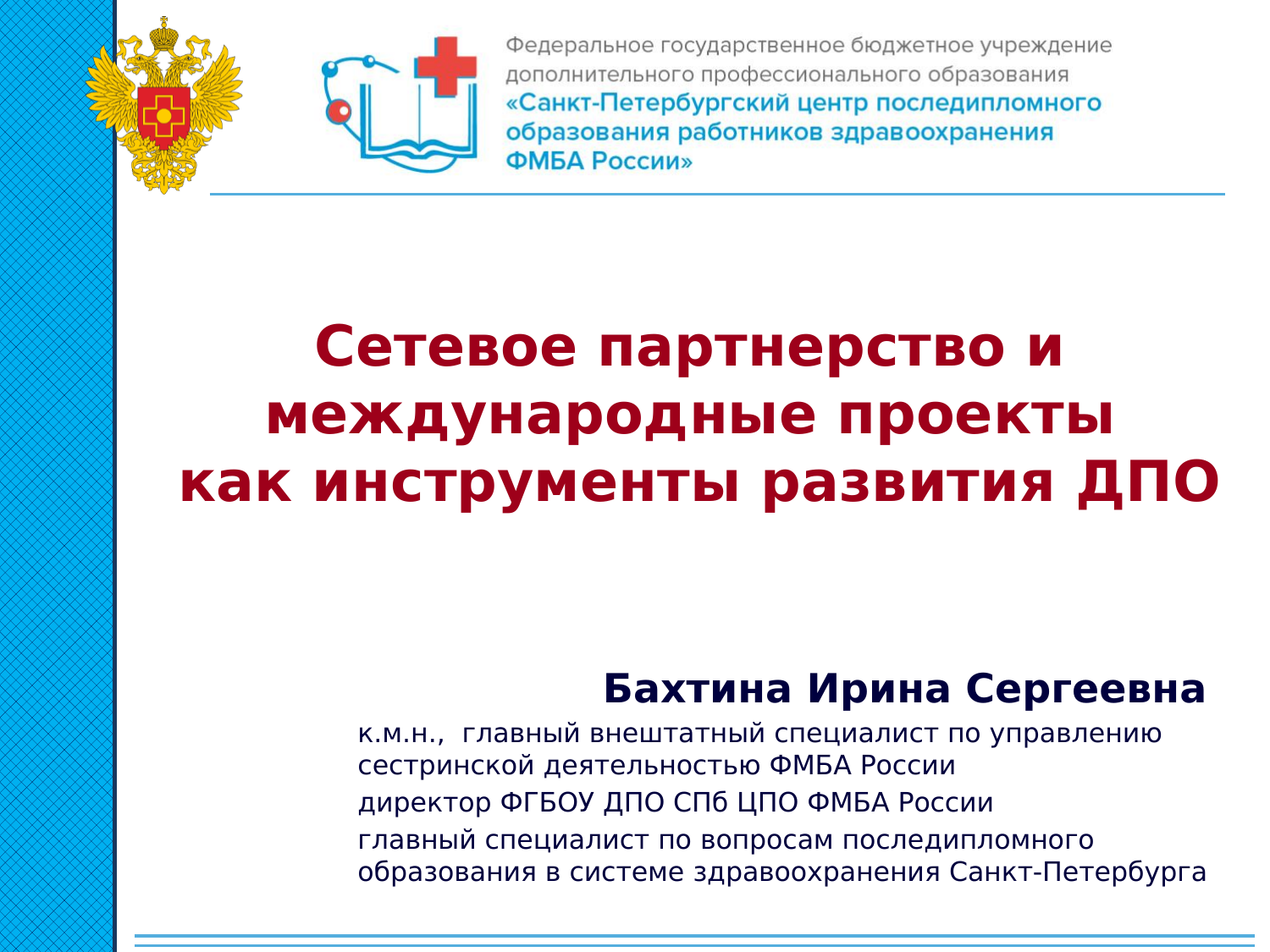

# Сетевое партнерство и международные проекты как инструменты развития ДПО
Бахтина Ирина Сергеевна
к.м.н.,  главный внештатный специалист по управлению сестринской деятельностью ФМБА России
директор ФГБОУ ДПО СПб ЦПО ФМБА России
главный специалист по вопросам последипломного образования в системе здравоохранения Санкт-Петербурга